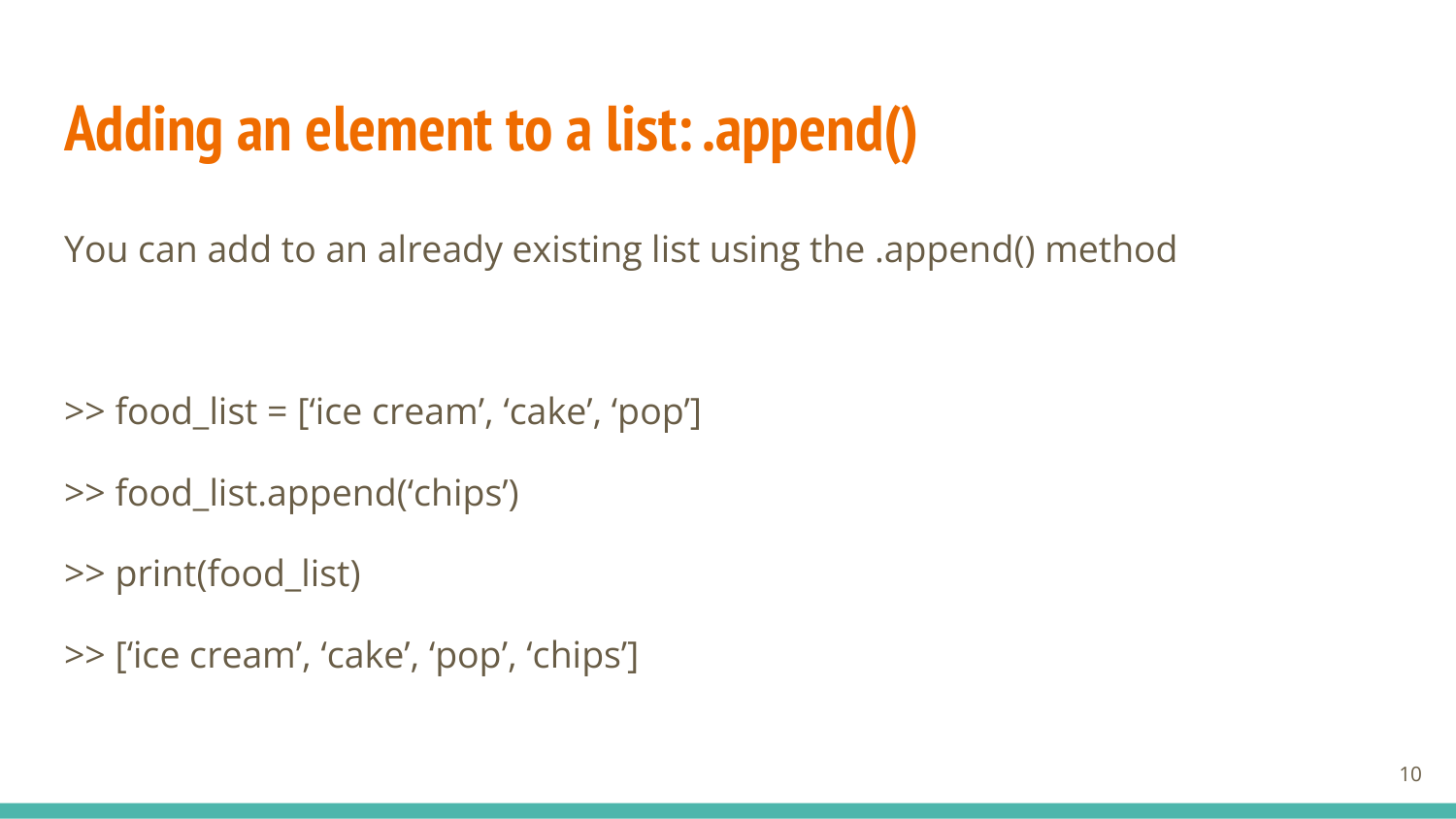

# Adding an element to a list: .append()
You can add to an already existing list using the .append() method

>> food_list = [‘ice cream’, ‘cake’, ‘pop’]
>> food_list.append(‘chips’)
>> print(food_list)
>> [‘ice cream’, ‘cake’, ‘pop’, ‘chips’]

10